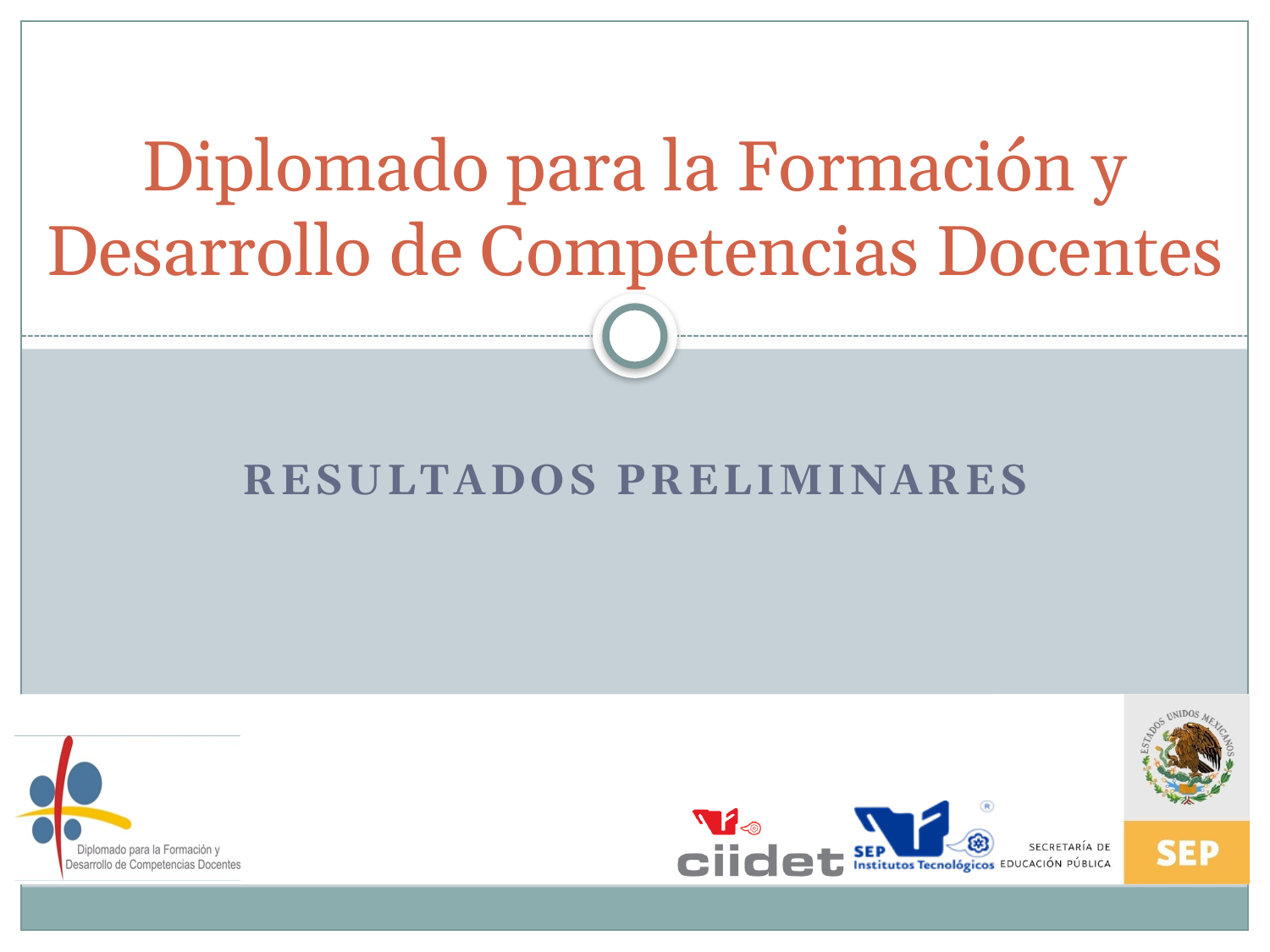

# Diplomado para la Formación y Desarrollo de Competencias Docentes
Resultados preliminares